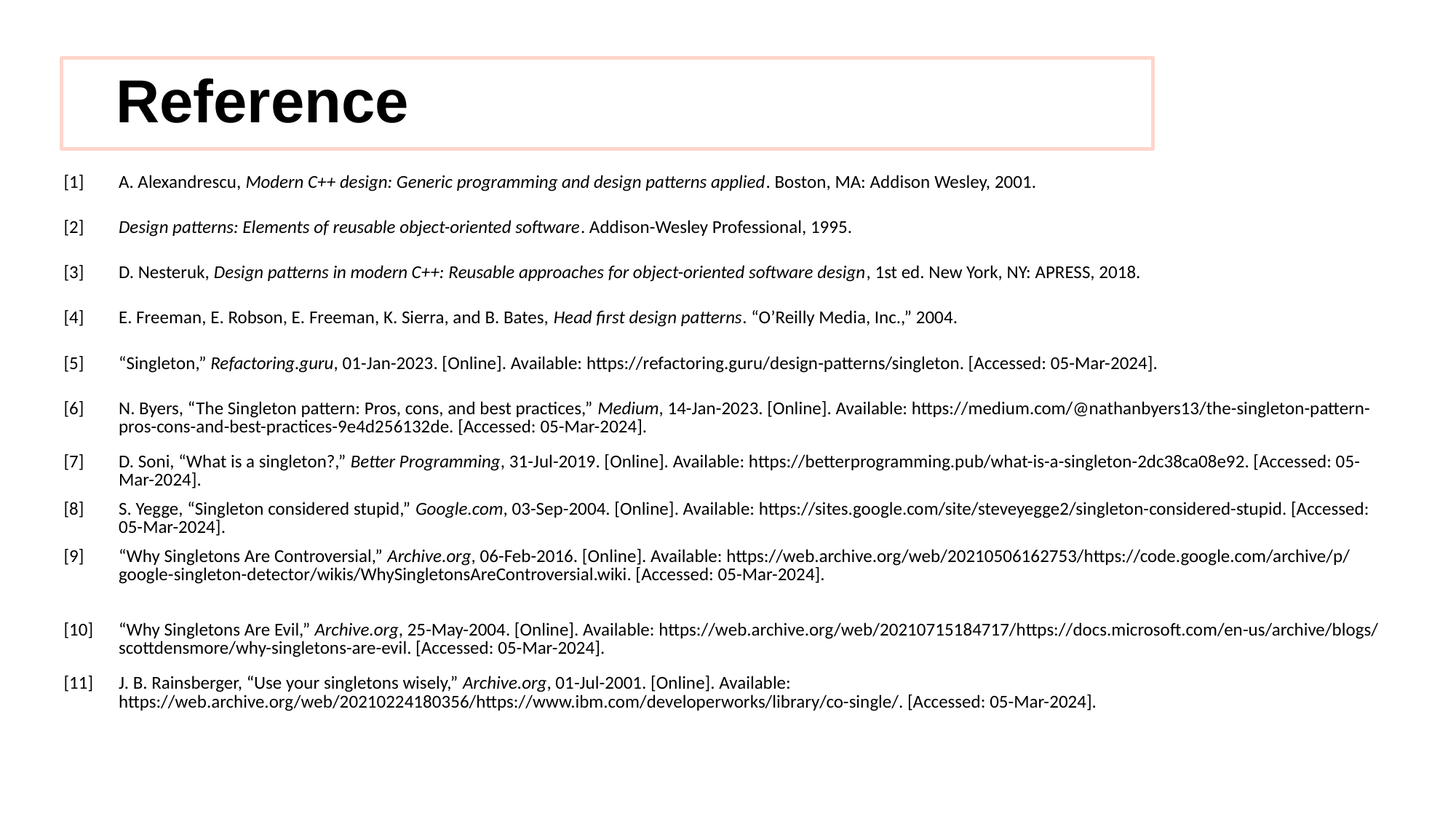

# Reference
| [1] | A. Alexandrescu, Modern C++ design: Generic programming and design patterns applied. Boston, MA: Addison Wesley, 2001. |
| --- | --- |
| [2] | Design patterns: Elements of reusable object-oriented software. Addison-Wesley Professional, 1995. |
| [3] | D. Nesteruk, Design patterns in modern C++: Reusable approaches for object-oriented software design, 1st ed. New York, NY: APRESS, 2018. |
| [4] | E. Freeman, E. Robson, E. Freeman, K. Sierra, and B. Bates, Head first design patterns. “O’Reilly Media, Inc.,” 2004. |
| [5] | “Singleton,” Refactoring.guru, 01-Jan-2023. [Online]. Available: https://refactoring.guru/design-patterns/singleton. [Accessed: 05-Mar-2024]. |
| [6] | N. Byers, “The Singleton pattern: Pros, cons, and best practices,” Medium, 14-Jan-2023. [Online]. Available: https://medium.com/@nathanbyers13/the-singleton-pattern-pros-cons-and-best-practices-9e4d256132de. [Accessed: 05-Mar-2024]. |
| [7] | D. Soni, “What is a singleton?,” Better Programming, 31-Jul-2019. [Online]. Available: https://betterprogramming.pub/what-is-a-singleton-2dc38ca08e92. [Accessed: 05-Mar-2024]. |
| [8] | S. Yegge, “Singleton considered stupid,” Google.com, 03-Sep-2004. [Online]. Available: https://sites.google.com/site/steveyegge2/singleton-considered-stupid. [Accessed: 05-Mar-2024]. |
| [9] | “Why Singletons Are Controversial,” Archive.org, 06-Feb-2016. [Online]. Available: https://web.archive.org/web/20210506162753/https://code.google.com/archive/p/google-singleton-detector/wikis/WhySingletonsAreControversial.wiki. [Accessed: 05-Mar-2024]. |
| [10] | “Why Singletons Are Evil,” Archive.org, 25-May-2004. [Online]. Available: https://web.archive.org/web/20210715184717/https://docs.microsoft.com/en-us/archive/blogs/scottdensmore/why-singletons-are-evil. [Accessed: 05-Mar-2024]. |
| [11] | J. B. Rainsberger, “Use your singletons wisely,” Archive.org, 01-Jul-2001. [Online]. Available: https://web.archive.org/web/20210224180356/https://www.ibm.com/developerworks/library/co-single/. [Accessed: 05-Mar-2024]. |